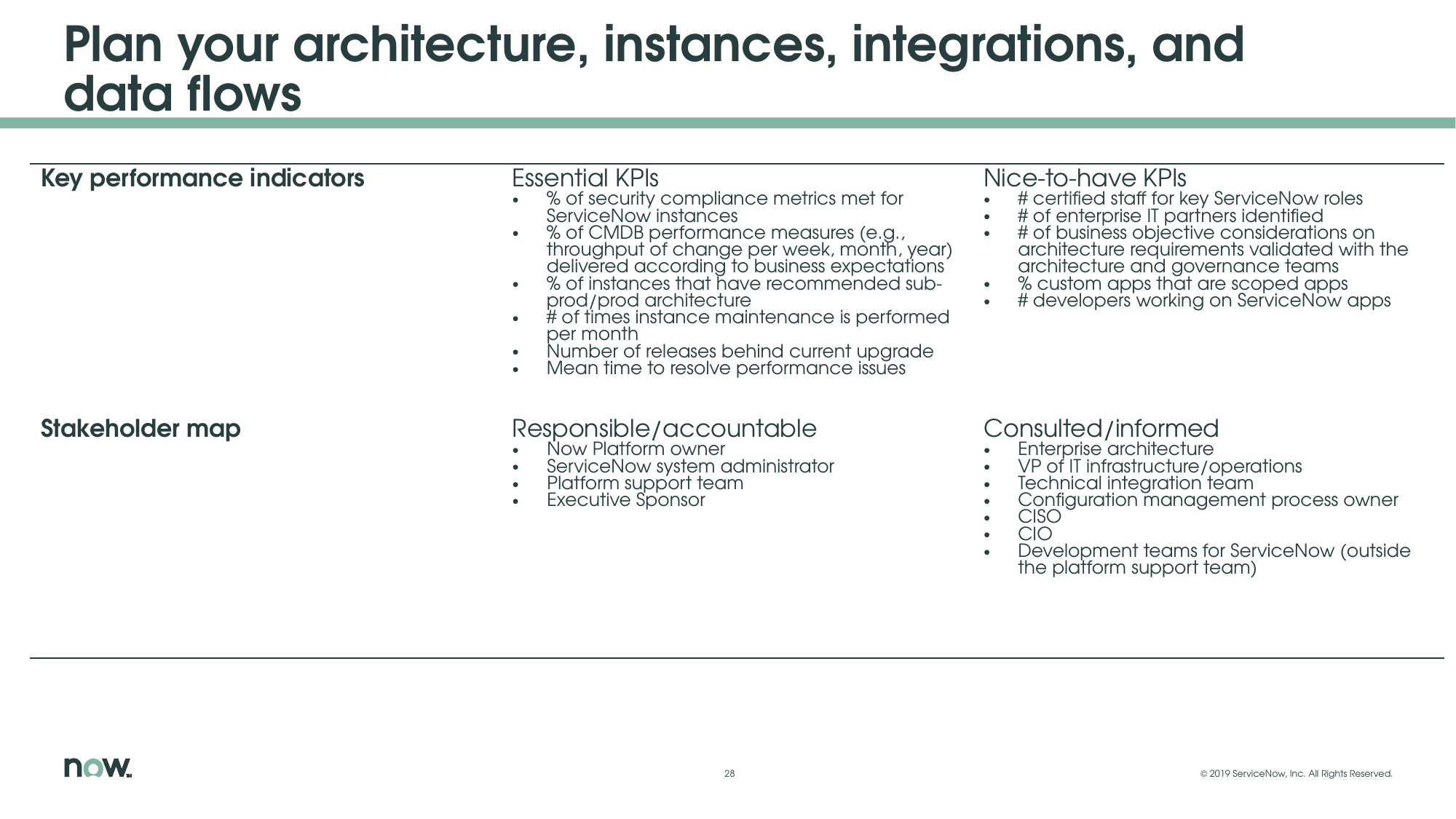

# Plan your architecture, instances, integrations, and data flows

| Key performance indicators | Essential KPIs % of security compliance metrics met for ServiceNow instances % of CMDB performance measures (e.g., throughput of change per week, month, year) delivered according to business expectations % of instances that have recommended sub-prod/prod architecture # of times instance maintenance is performed per month Number of releases behind current upgrade Mean time to resolve performance issues | Nice-to-have KPIs # certified staff for key ServiceNow roles # of enterprise IT partners identified # of business objective considerations on architecture requirements validated with the architecture and governance teams % custom apps that are scoped apps # developers working on ServiceNow apps |
| --- | --- | --- |
| Stakeholder map | Responsible/accountable Now Platform owner  ServiceNow system administrator Platform support team Executive Sponsor | Consulted/informed Enterprise architecture VP of IT infrastructure/operations Technical integration team Configuration management process owner CISO CIO Development teams for ServiceNow (outside the platform support team) |